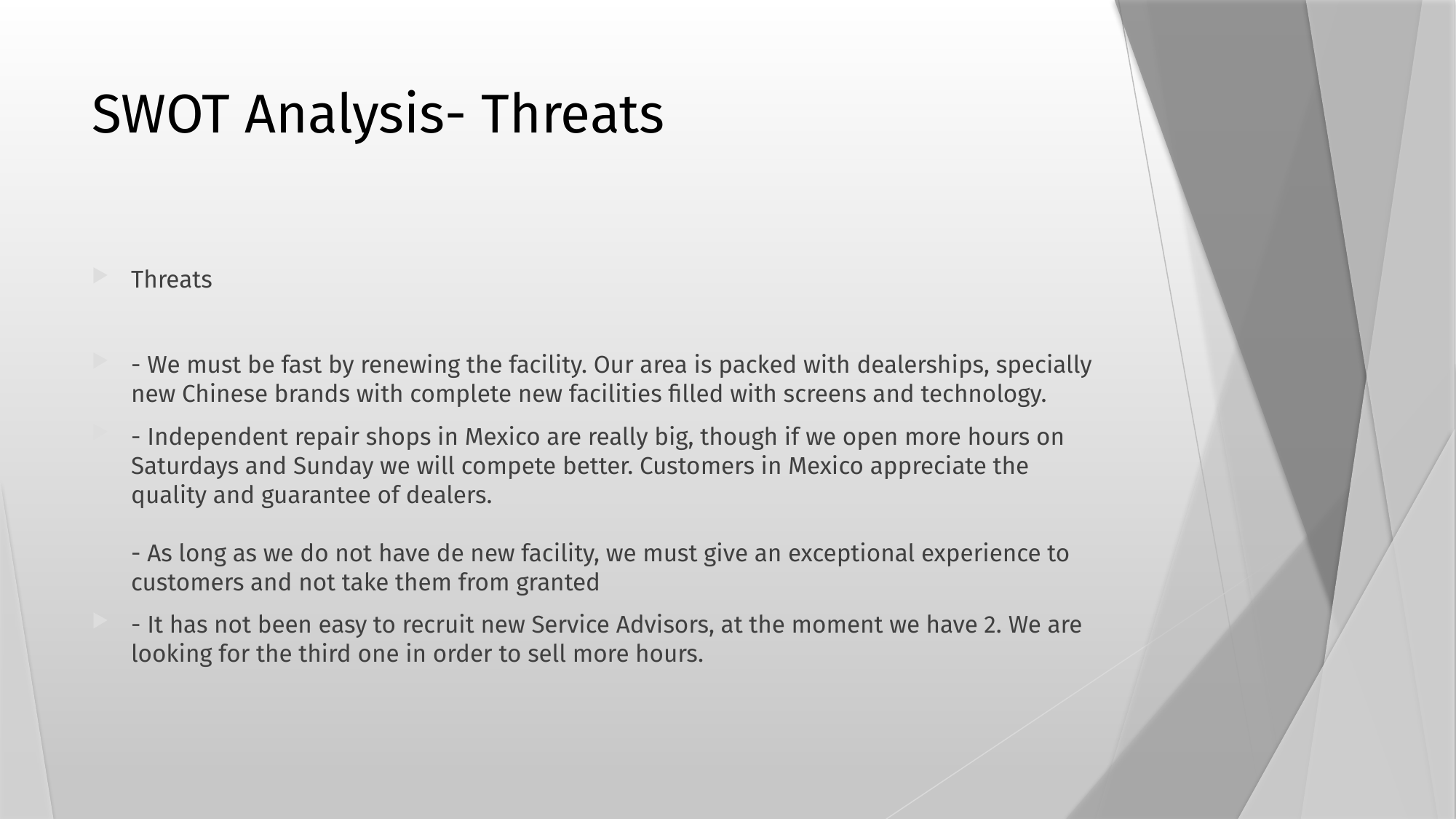

# SWOT Analysis- Threats
Threats

- We must be fast by renewing the facility. Our area is packed with dealerships, specially new Chinese brands with complete new facilities filled with screens and technology.
- Independent repair shops in Mexico are really big, though if we open more hours on Saturdays and Sunday we will compete better. Customers in Mexico appreciate the quality and guarantee of dealers.
- As long as we do not have de new facility, we must give an exceptional experience to customers and not take them from granted
- It has not been easy to recruit new Service Advisors, at the moment we have 2. We are looking for the third one in order to sell more hours.